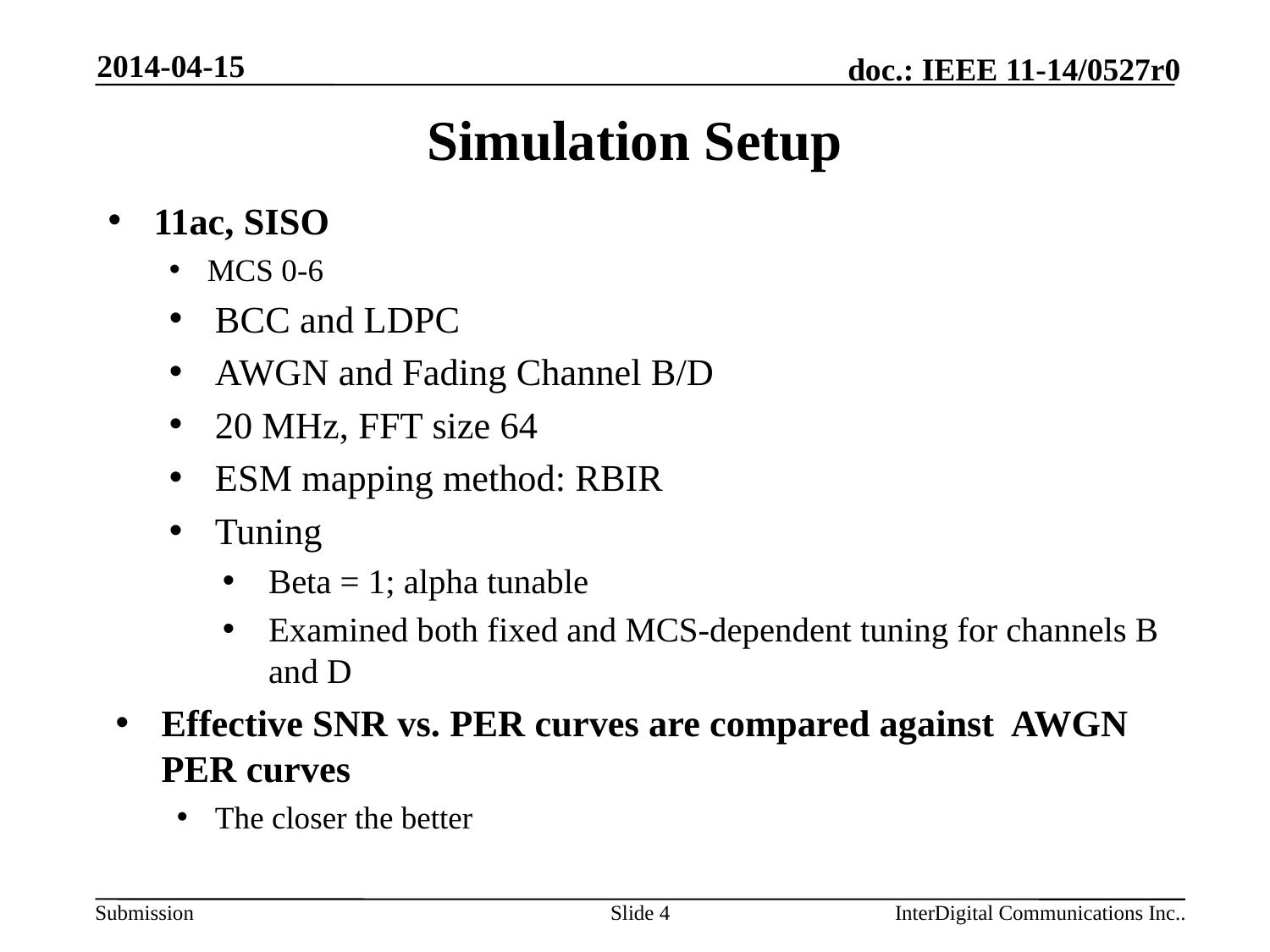

2014-04-15
# Simulation Setup
11ac, SISO
MCS 0-6
BCC and LDPC
AWGN and Fading Channel B/D
20 MHz, FFT size 64
ESM mapping method: RBIR
Tuning
Beta = 1; alpha tunable
Examined both fixed and MCS-dependent tuning for channels B and D
Effective SNR vs. PER curves are compared against  AWGN PER curves
The closer the better

Slide 4
InterDigital Communications Inc..